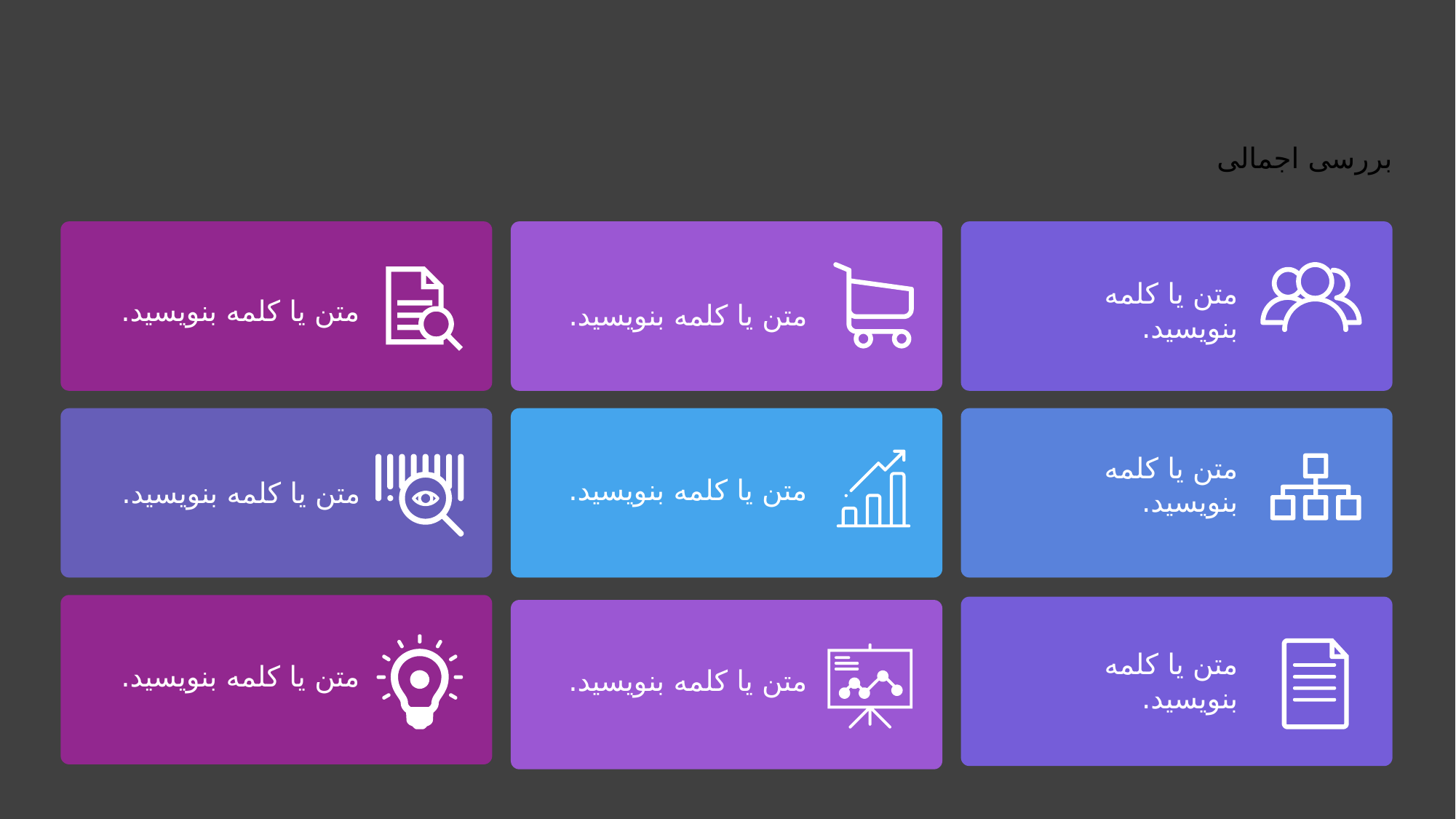

# جدول محتویات
بررسی اجمالی

متن یا کلمه بنویسید.
متن یا کلمه بنویسید.
متن یا کلمه بنویسید.

متن یا کلمه بنویسید.
متن یا کلمه بنویسید.
متن یا کلمه بنویسید.

متن یا کلمه بنویسید.
متن یا کلمه بنویسید.
متن یا کلمه بنویسید.